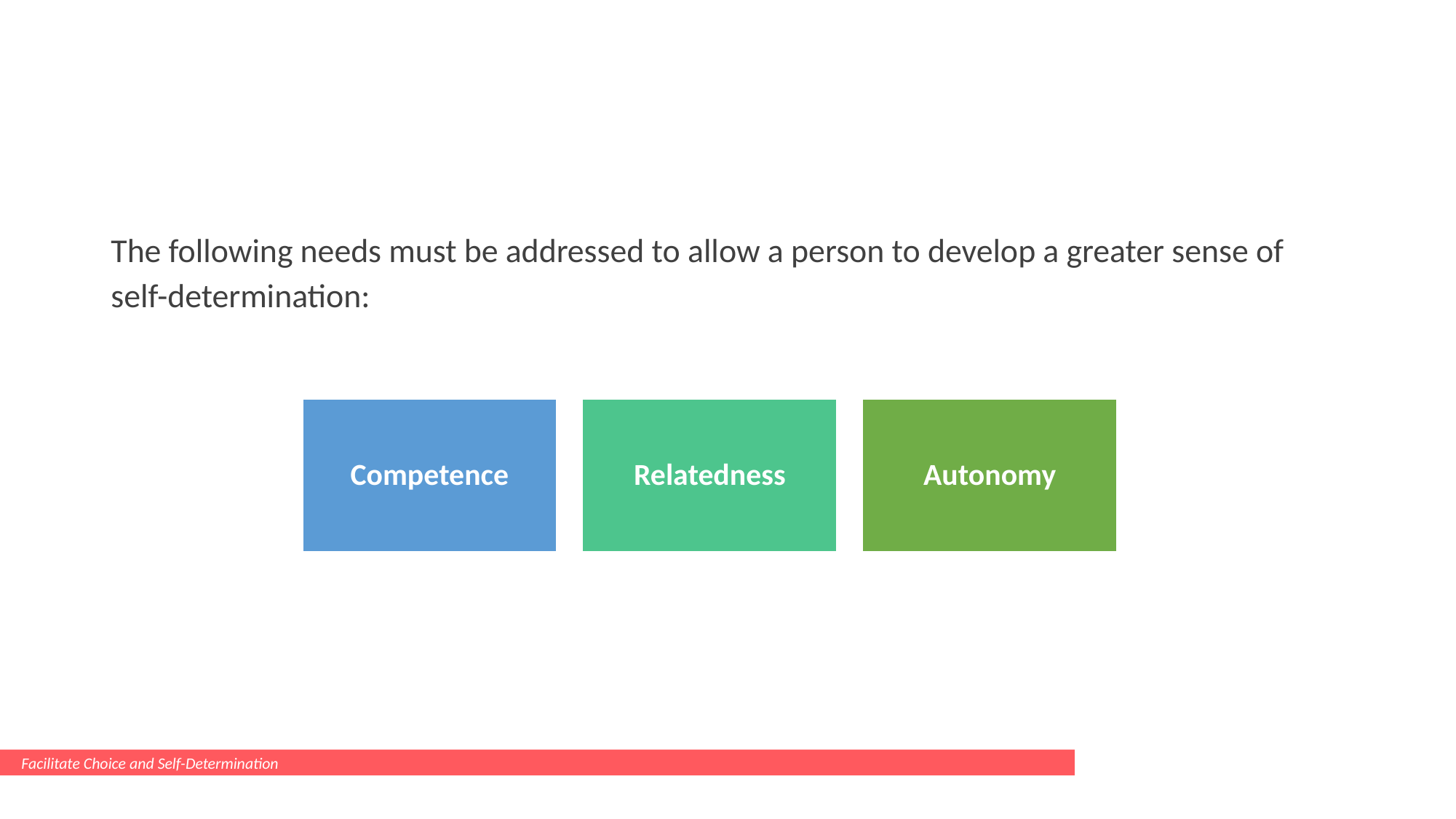

#
The following needs must be addressed to allow a person to develop a greater sense of self-determination:
Competence
Relatedness
Autonomy
Facilitate Choice and Self-Determination